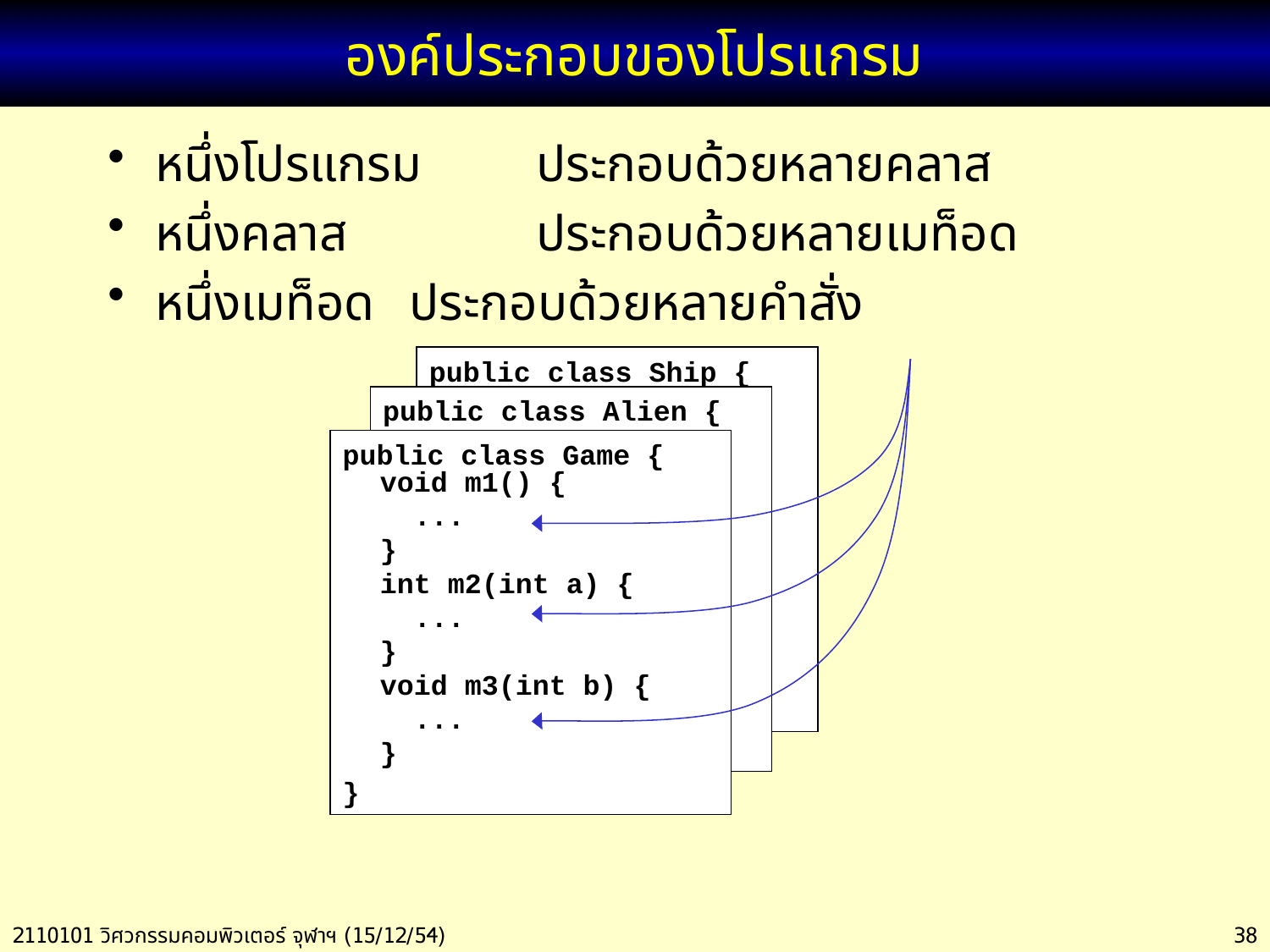

# องค์ประกอบของโปรแกรม
หนึ่งโปรแกรม	ประกอบด้วยหลายคลาส
หนึ่งคลาส		ประกอบด้วยหลายเมท็อด
หนึ่งเมท็อด	ประกอบด้วยหลายคำสั่ง
public class Ship {
  ...
  ...
  ...
  ...
  ...
  ...
  ...
  ...
  ...
}

public class Alien {
  ...
  ...
  ...
  ...
  ...
  ...
  ...
  ...
  ...
}
public class Game {

}
  void m1() {
    ...
  }
  int m2(int a) {
    ...
  }
  void m3(int b) {
    ...
  }